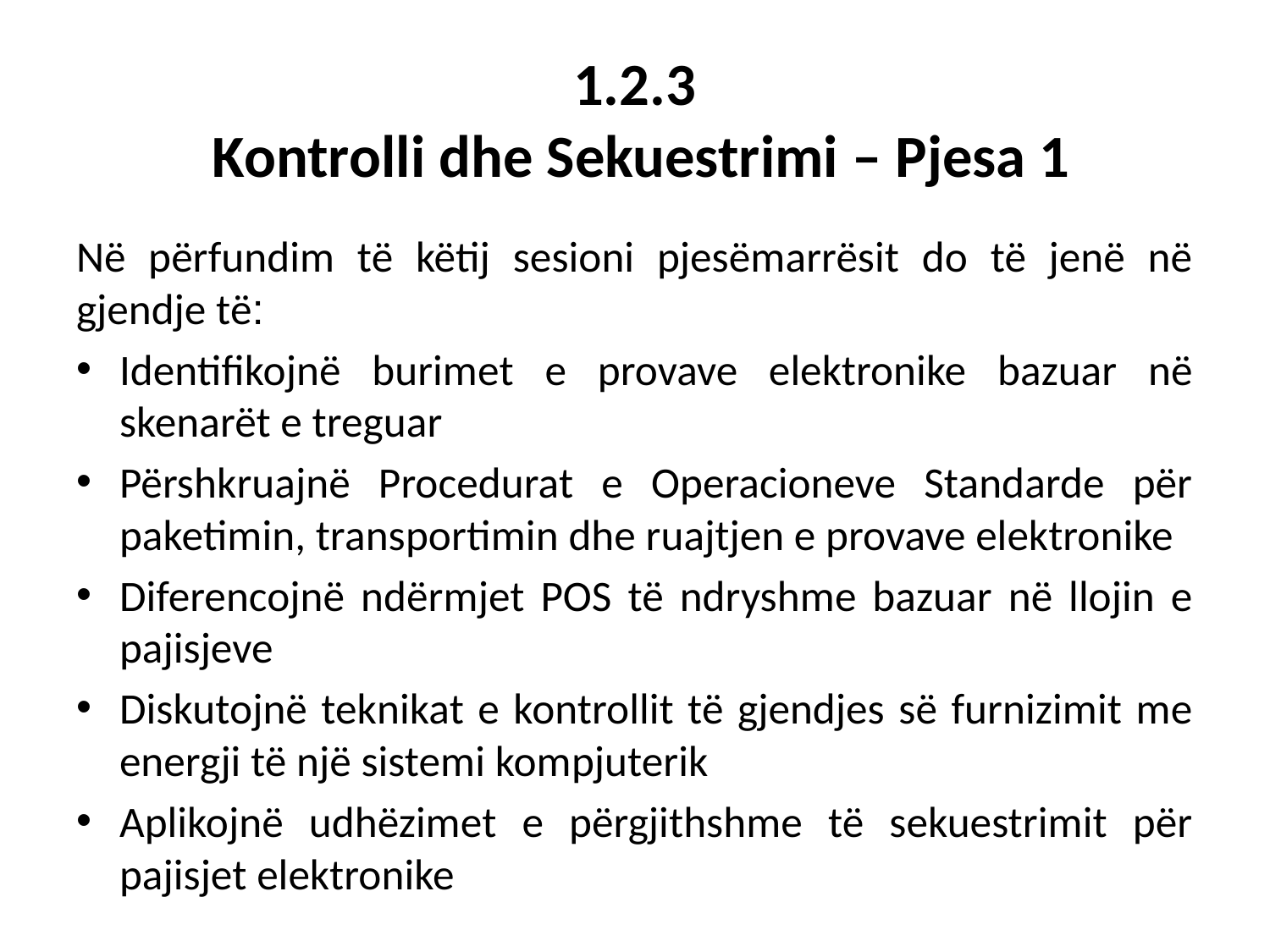

# 1.2.3 Kontrolli dhe Sekuestrimi – Pjesa 1
Në përfundim të këtij sesioni pjesëmarrësit do të jenë në gjendje të:
Identifikojnë burimet e provave elektronike bazuar në skenarët e treguar
Përshkruajnë Procedurat e Operacioneve Standarde për paketimin, transportimin dhe ruajtjen e provave elektronike
Diferencojnë ndërmjet POS të ndryshme bazuar në llojin e pajisjeve
Diskutojnë teknikat e kontrollit të gjendjes së furnizimit me energji të një sistemi kompjuterik
Aplikojnë udhëzimet e përgjithshme të sekuestrimit për pajisjet elektronike